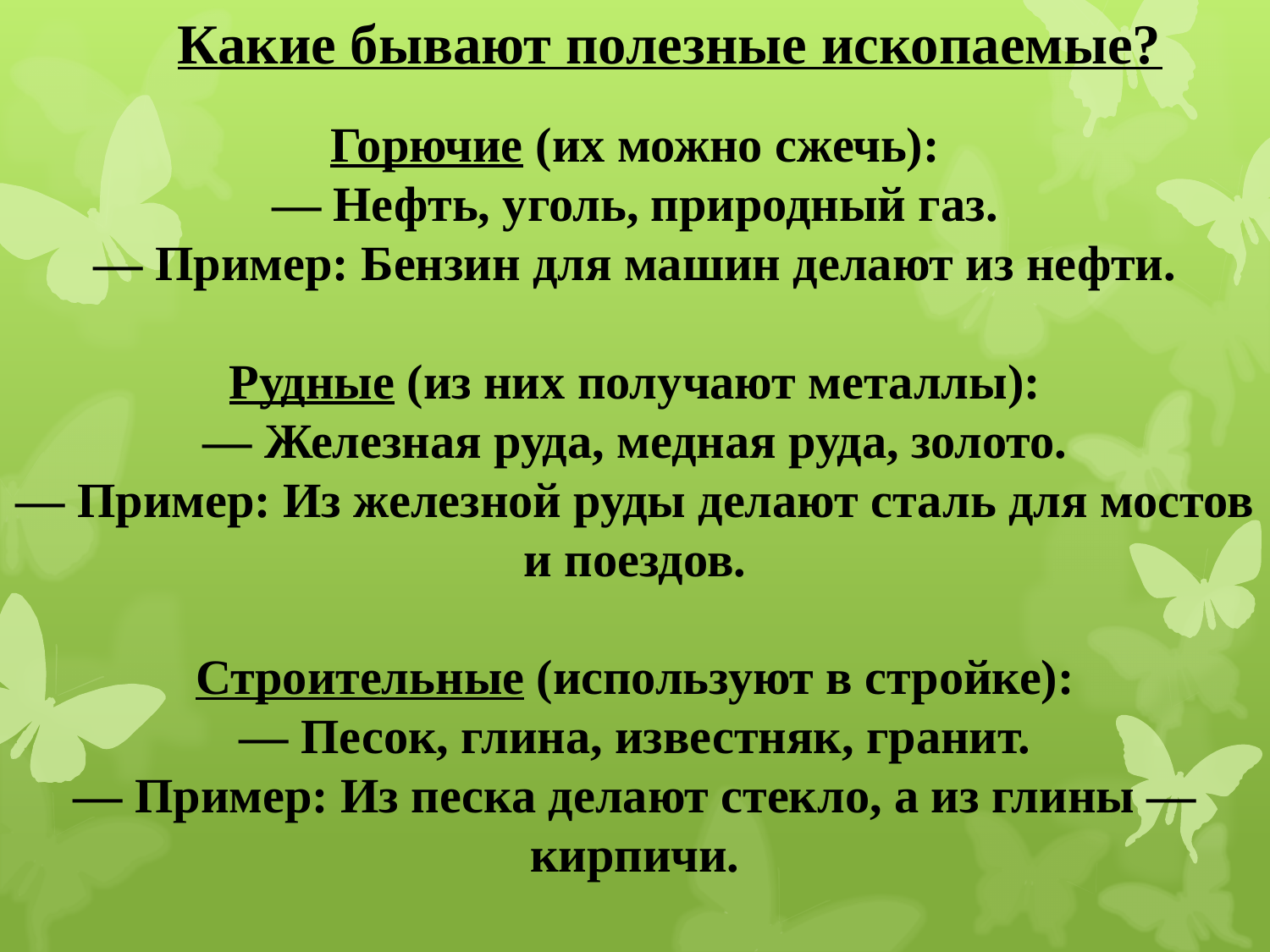

# Какие бывают полезные ископаемые?
Горючие (их можно сжечь):
— Нефть, уголь, природный газ.
— Пример: Бензин для машин делают из нефти.

Рудные (из них получают металлы):
— Железная руда, медная руда, золото.
— Пример: Из железной руды делают сталь для мостов и поездов.

Строительные (используют в стройке):
— Песок, глина, известняк, гранит.
— Пример: Из песка делают стекло, а из глины — кирпичи.